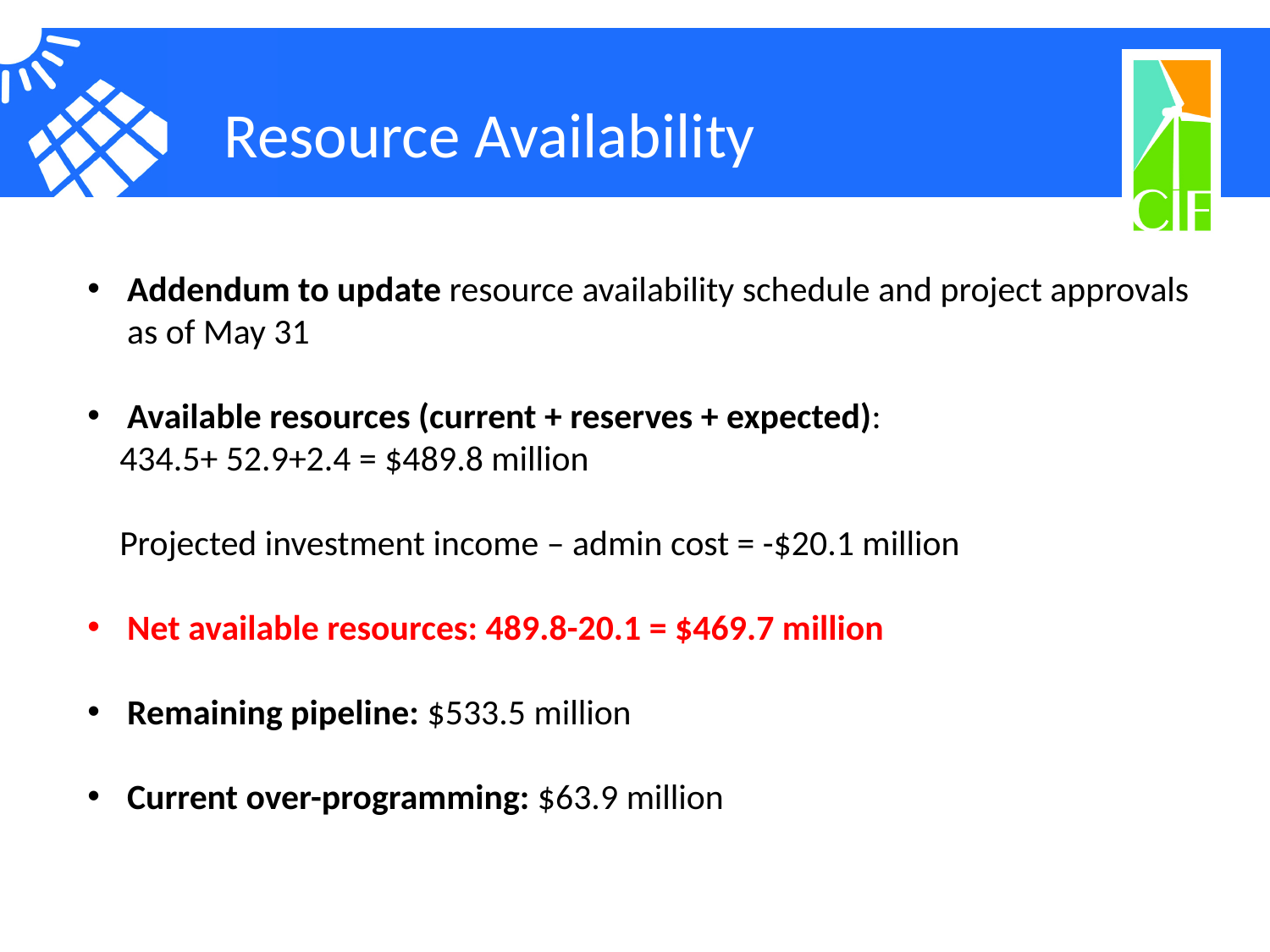

# Resource Availability
Addendum to update resource availability schedule and project approvals as of May 31

Available resources (current + reserves + expected):
    434.5+ 52.9+2.4 = $489.8 million

    Projected investment income – admin cost = -$20.1 million

Net available resources: 489.8-20.1 = $469.7 million

Remaining pipeline: $533.5 million

Current over-programming: $63.9 million